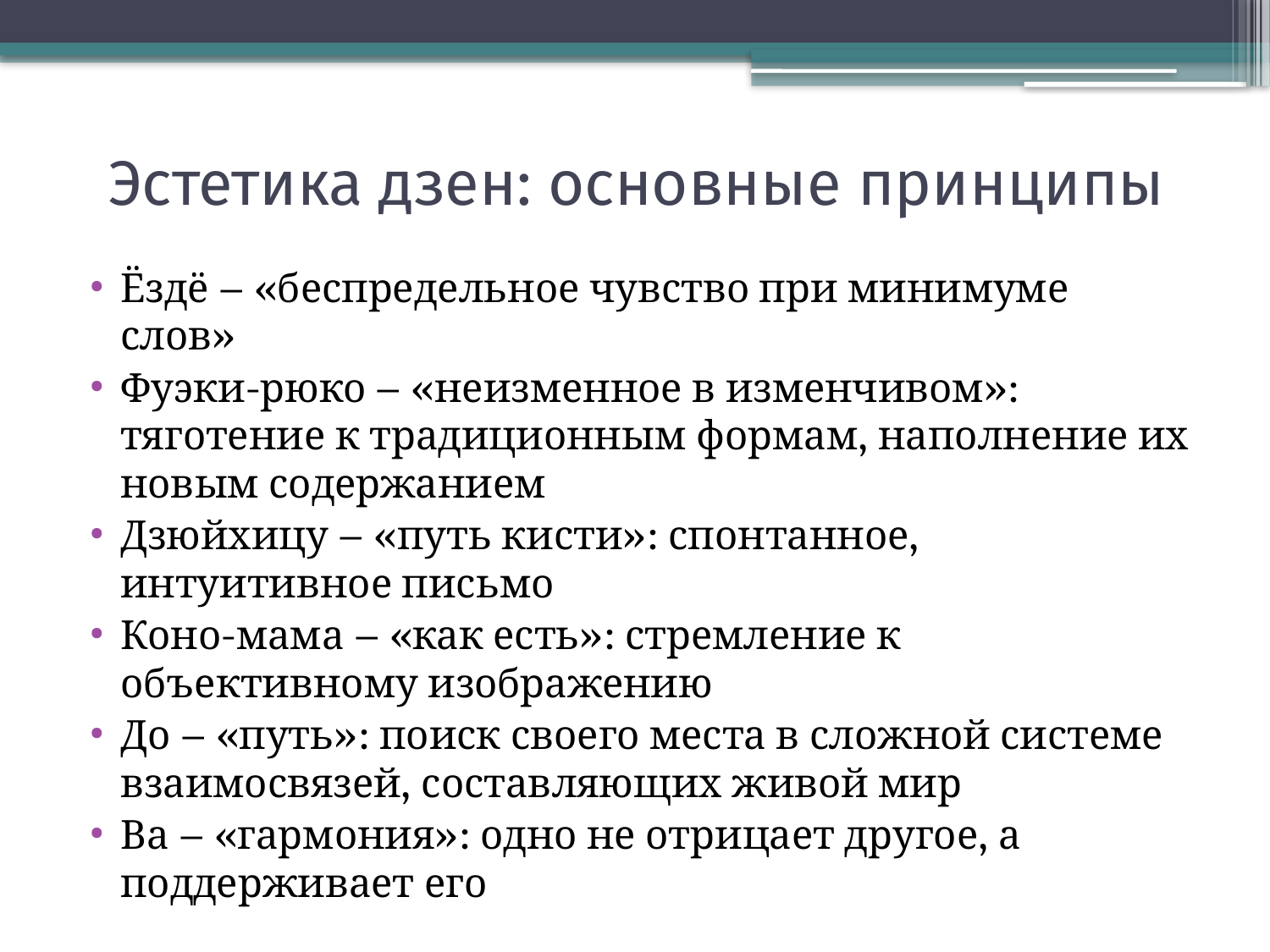

# Эстетика дзен: основные принципы
Ёздё – «беспредельное чувство при минимуме слов»
Фуэки-рюко – «неизменное в изменчивом»: тяготение к традиционным формам, наполнение их новым содержанием
Дзюйхицу – «путь кисти»: спонтанное, интуитивное письмо
Коно-мама – «как есть»: стремление к объективному изображению
До – «путь»: поиск своего места в сложной системе взаимосвязей, составляющих живой мир
Ва – «гармония»: одно не отрицает другое, а поддерживает его